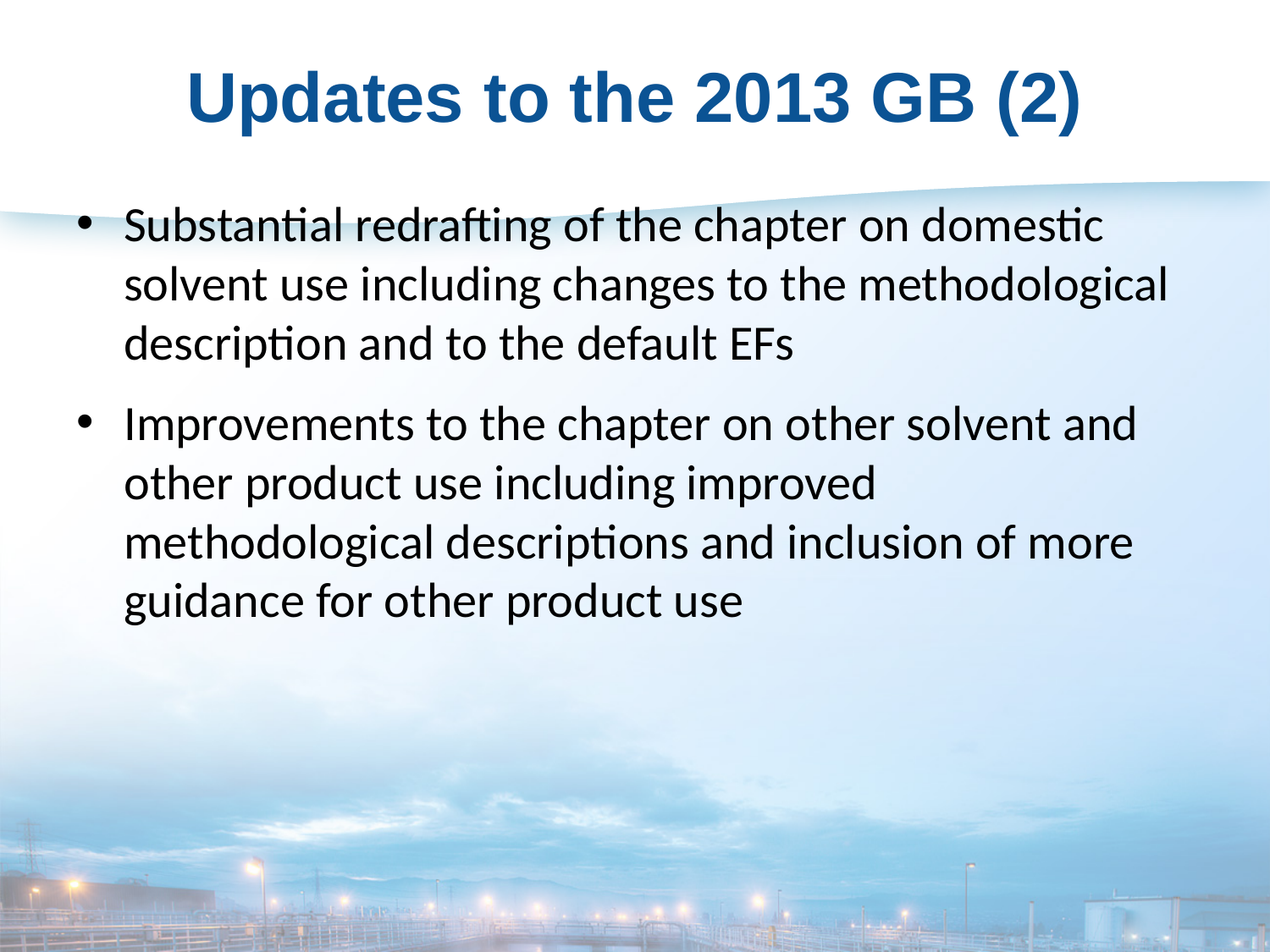

# Updates to the 2013 GB (2)
Substantial redrafting of the chapter on domestic solvent use including changes to the methodological description and to the default EFs
Improvements to the chapter on other solvent and other product use including improved methodological descriptions and inclusion of more guidance for other product use